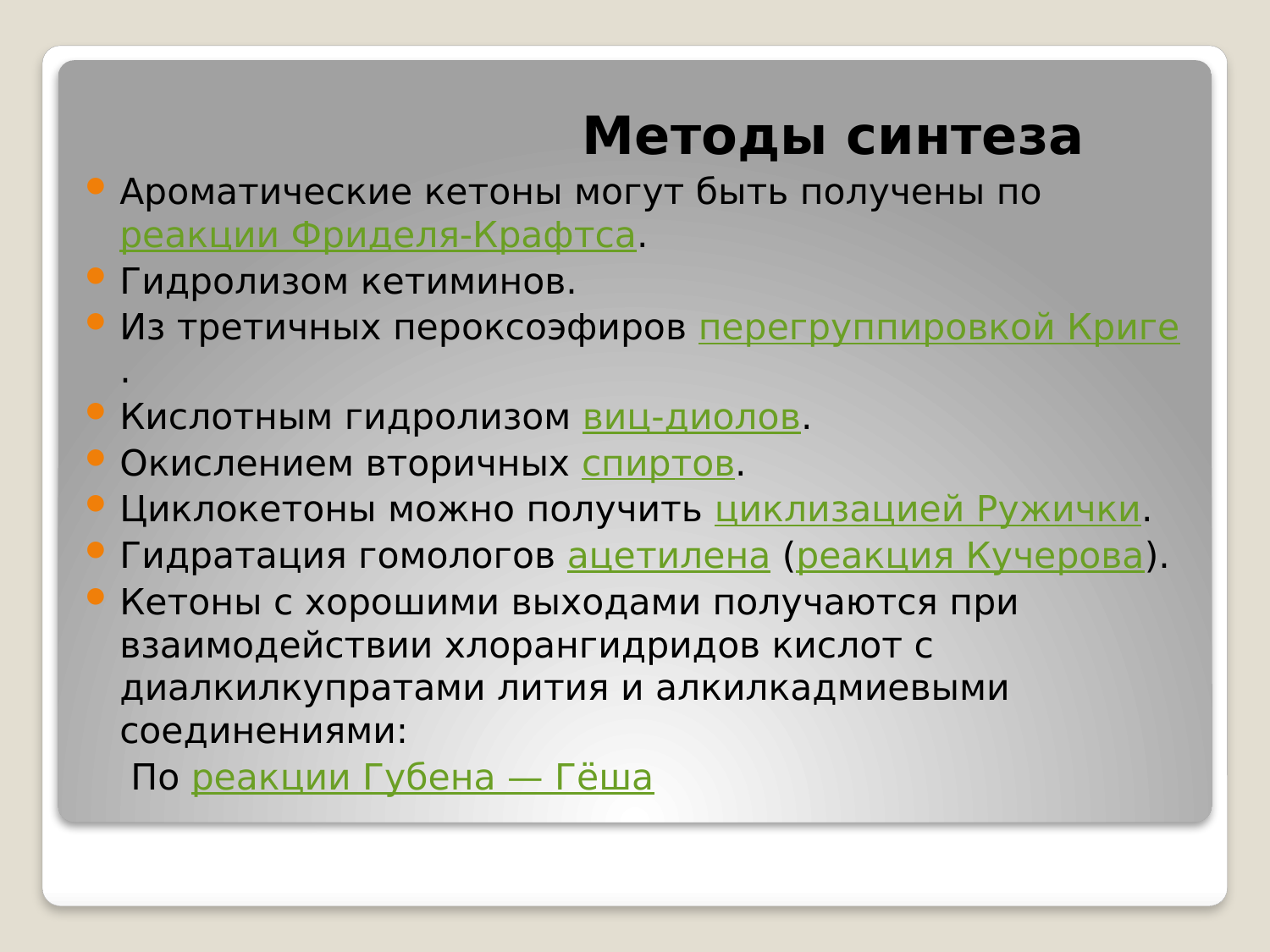

Методы синтеза
Ароматические кетоны могут быть получены по реакции Фриделя-Крафтса.
Гидролизом кетиминов.
Из третичных пероксоэфиров перегруппировкой Криге.
Кислотным гидролизом виц-диолов.
Окислением вторичных спиртов.
Циклокетоны можно получить циклизацией Ружички.
Гидратация гомологов ацетилена (реакция Кучерова).
Кетоны с хорошими выходами получаются при взаимодействии хлорангидридов кислот с диалкилкупратами лития и алкилкадмиевыми соединениями:
    По реакции Губена — Гёша